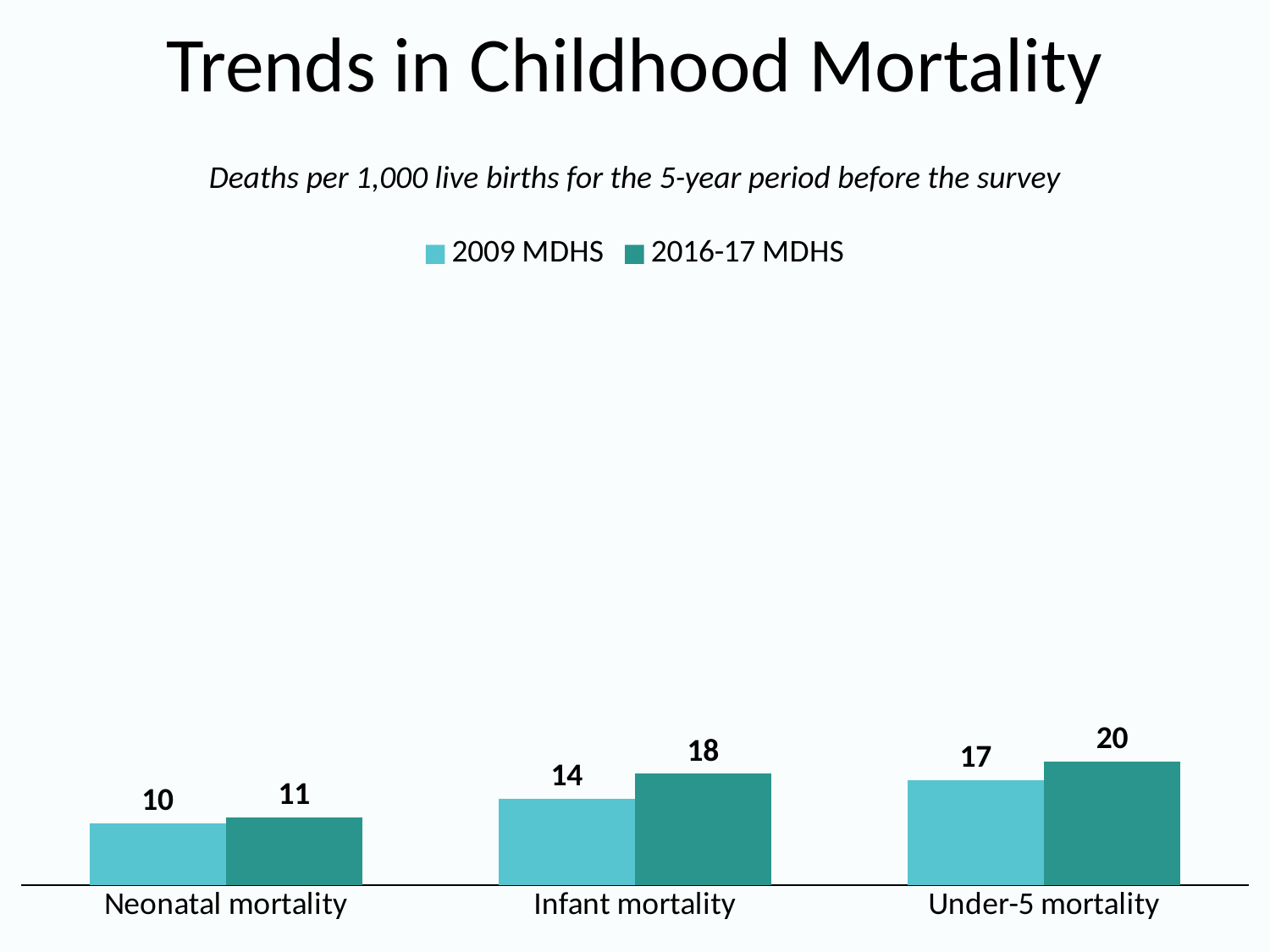

# Trends in Childhood Mortality
Deaths per 1,000 live births for the 5-year period before the survey

### Chart

| Category | 2009 MDHS | 2016-17 MDHS |
|---|---|---|
| Neonatal mortality | 10.0 | 11.0 |
| Infant mortality | 14.0 | 18.0 |
| Under-5 mortality | 17.0 | 20.0 |